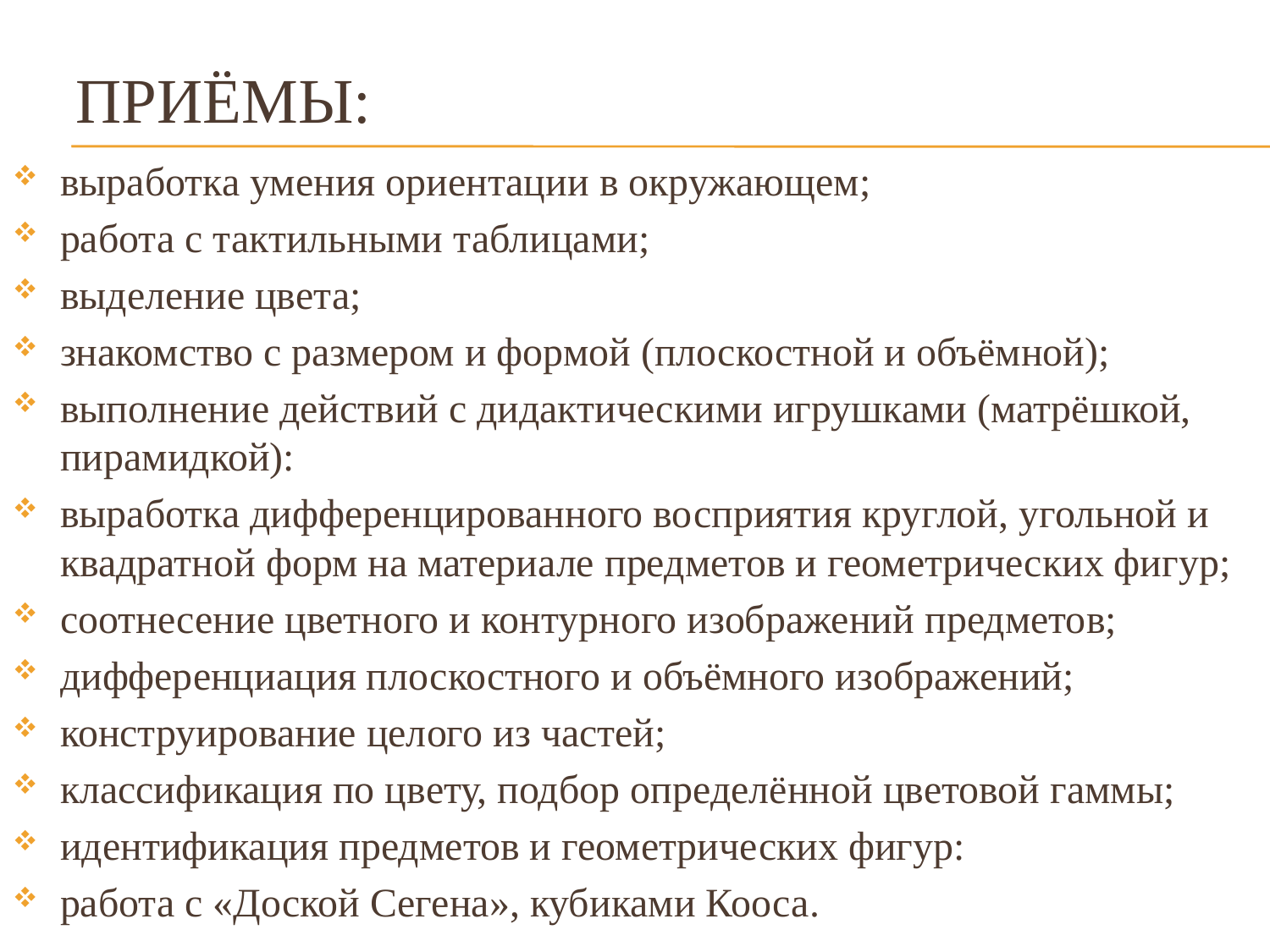

# Приёмы:
выработка умения ориентации в окружающем;
работа с тактильными таблицами;
выделение цвета;
знакомство с размером и формой (плоскостной и объёмной);
выполнение действий с дидактическими игрушками (матрёшкой, пирамидкой):
выработка дифференцированного восприятия круглой, угольной и квадратной форм на материале предметов и геометрических фигур;
соотнесение цветного и контурного изображений предметов;
дифференциация плоскостного и объёмного изображений;
конструирование целого из частей;
классификация по цвету, подбор определённой цветовой гаммы;
идентификация предметов и геометрических фигур:
работа с «Доской Сегена», кубиками Кооса.